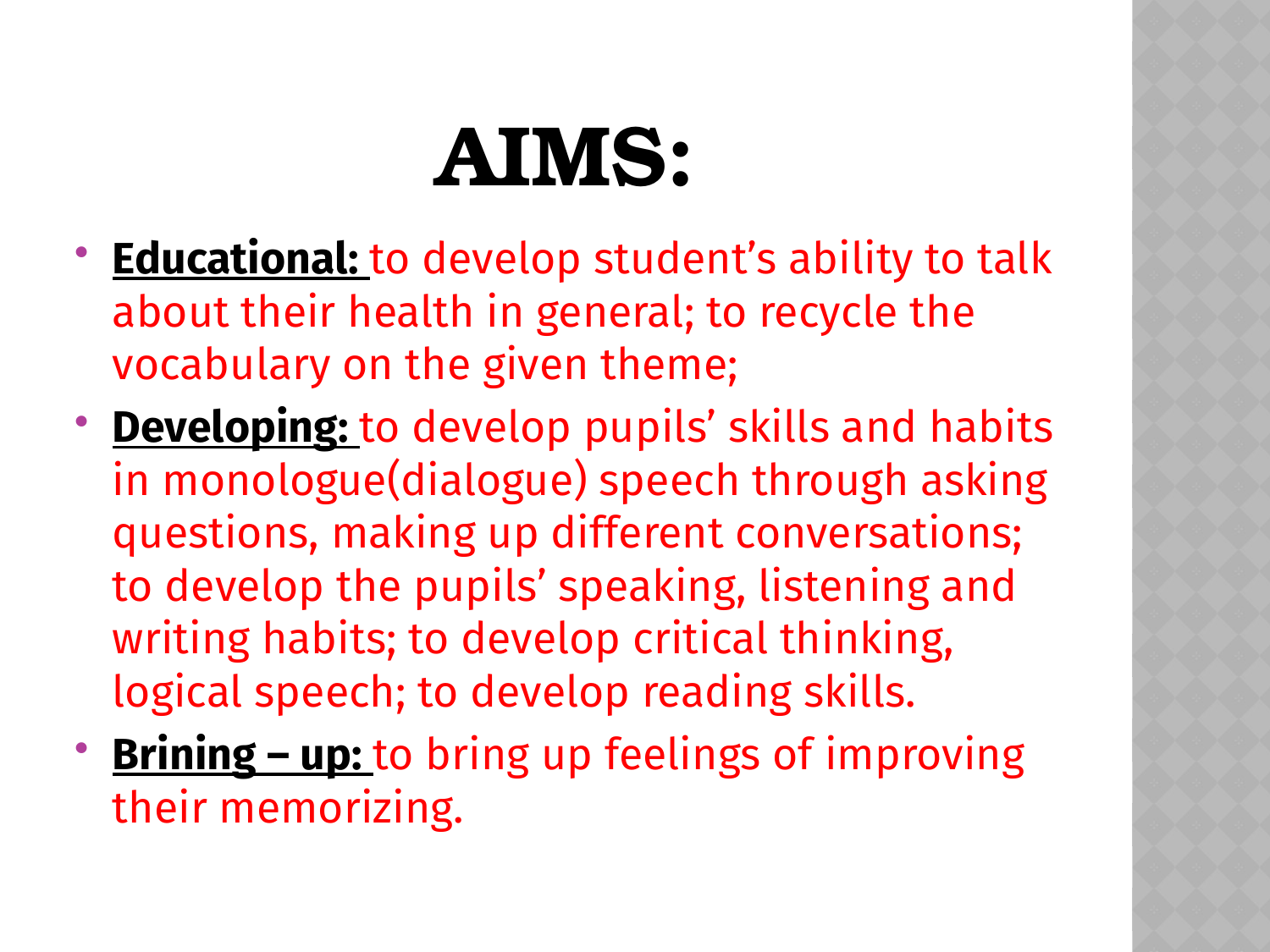

# Aims:
Educational: to develop student’s ability to talk about their health in general; to recycle the vocabulary on the given theme;
Developing: to develop pupils’ skills and habits in monologue(dialogue) speech through asking questions, making up different conversations; to develop the pupils’ speaking, listening and writing habits; to develop critical thinking, logical speech; to develop reading skills.
Brining – up: to bring up feelings of improving their memorizing.